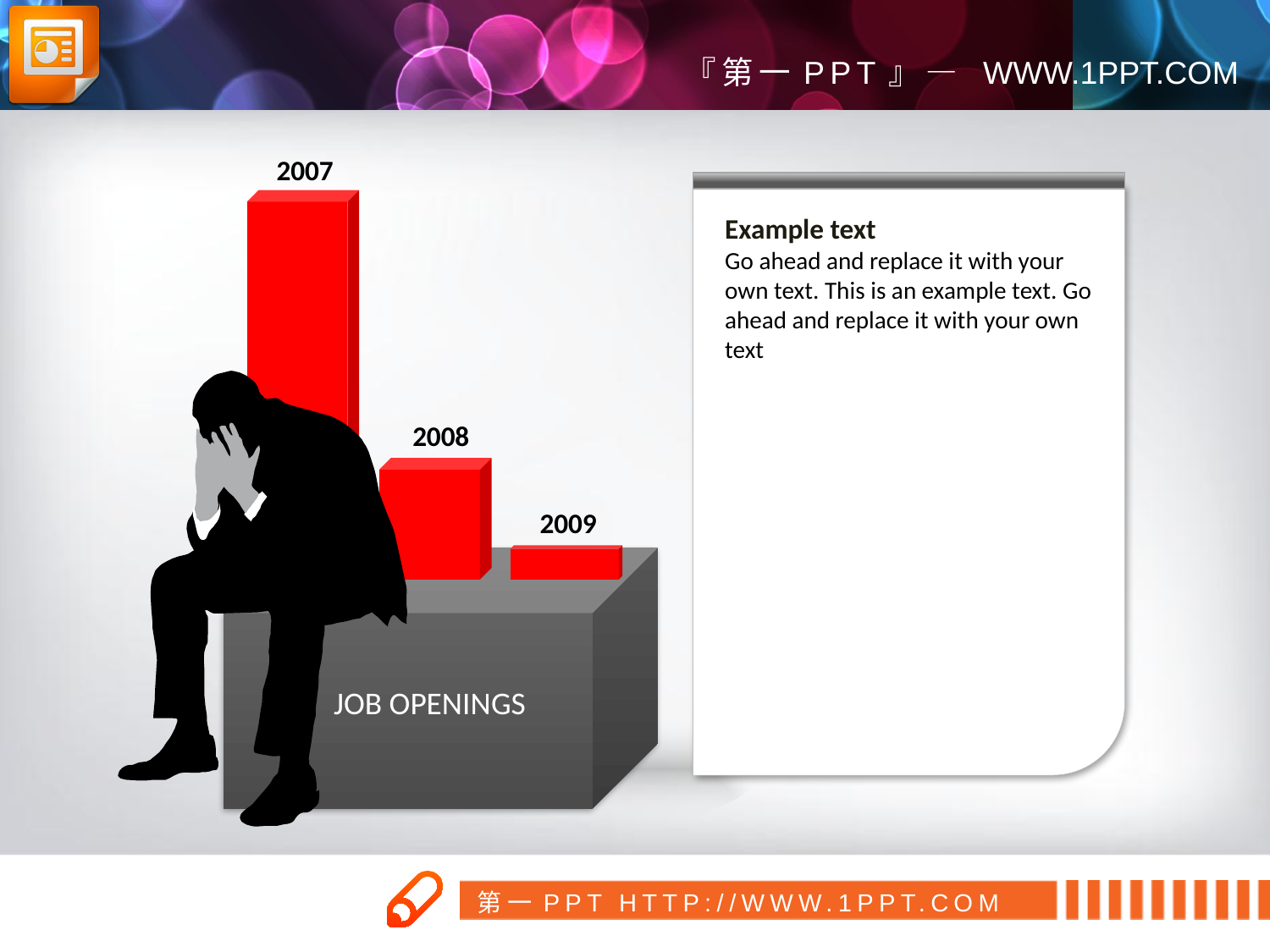

2007

Example text
Go ahead and replace it with your own text. This is an example text. Go ahead and replace it with your own text

2008

2009

JOB OPENINGS